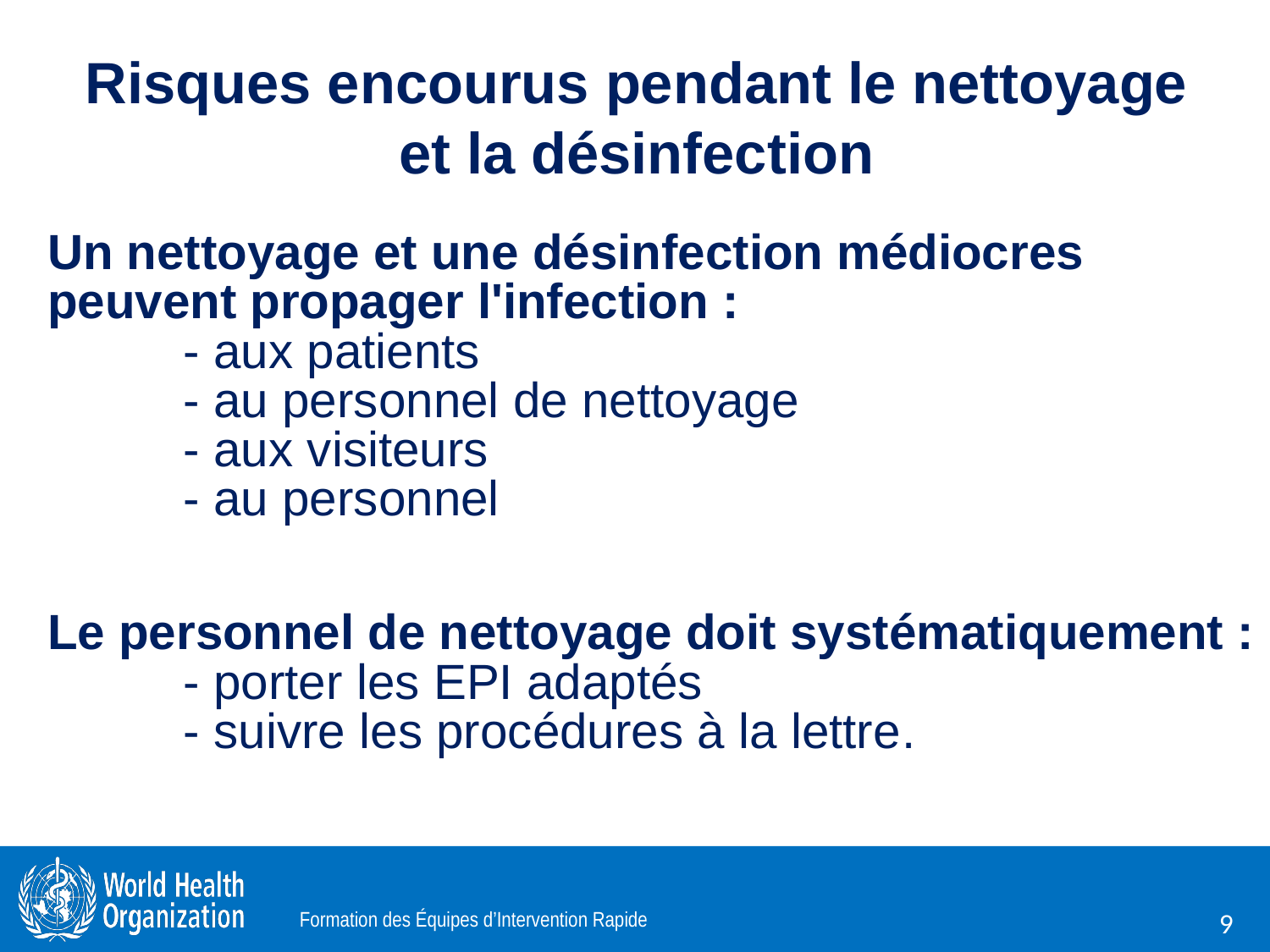

Risques encourus pendant le nettoyage et la désinfection
Un nettoyage et une désinfection médiocres peuvent propager l'infection :
- aux patients
- au personnel de nettoyage
- aux visiteurs
- au personnel

Le personnel de nettoyage doit systématiquement :
- porter les EPI adaptés
- suivre les procédures à la lettre.